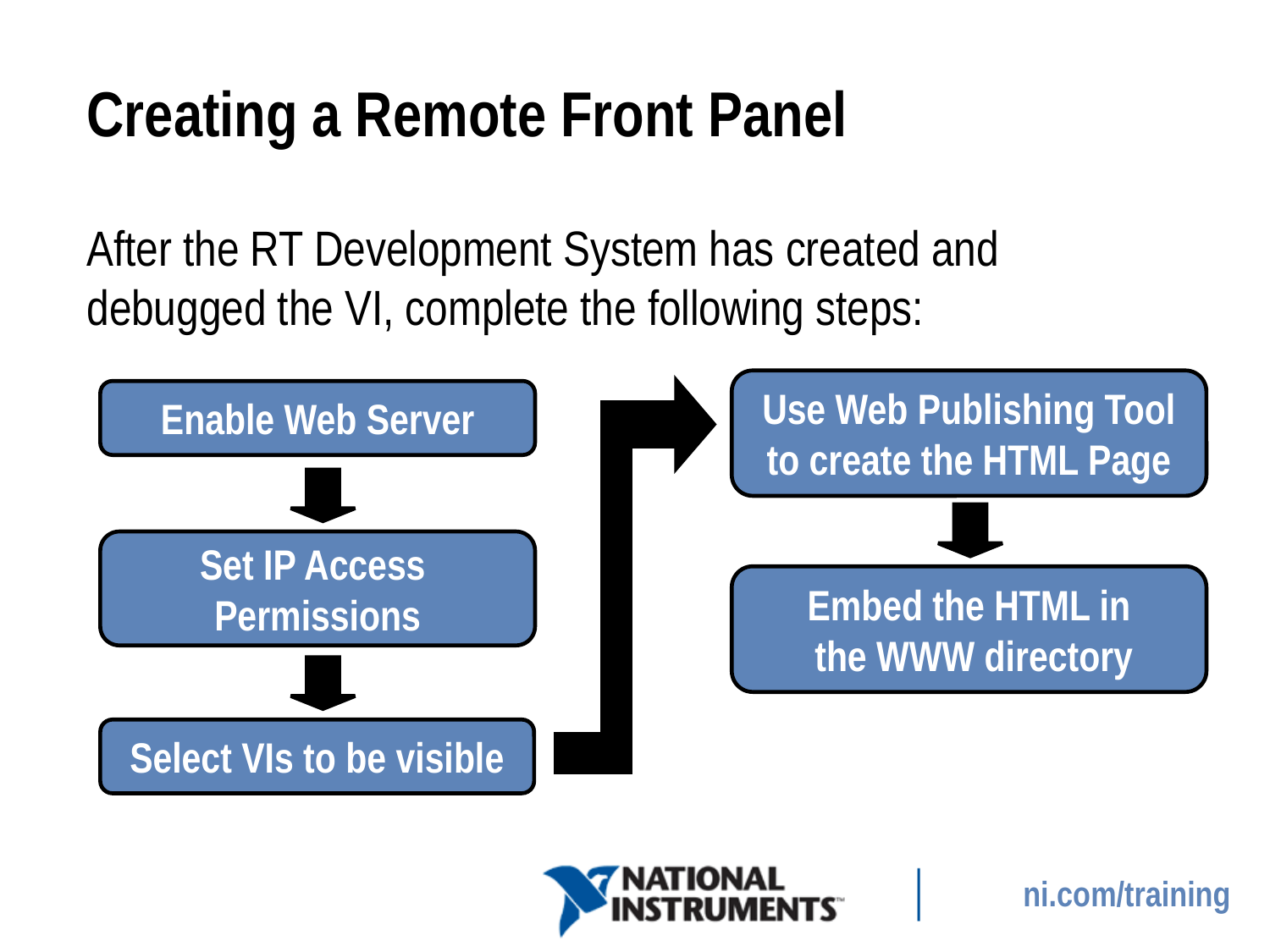

# Creating a Remote Front Panel
After the RT Development System has created and debugged the VI, complete the following steps:
 Use Web Publishing Tool
to create the HTML Page

Enable Web Server

Set IP Access
Permissions
Embed the HTML in
 the WWW directory

Select VIs to be visible